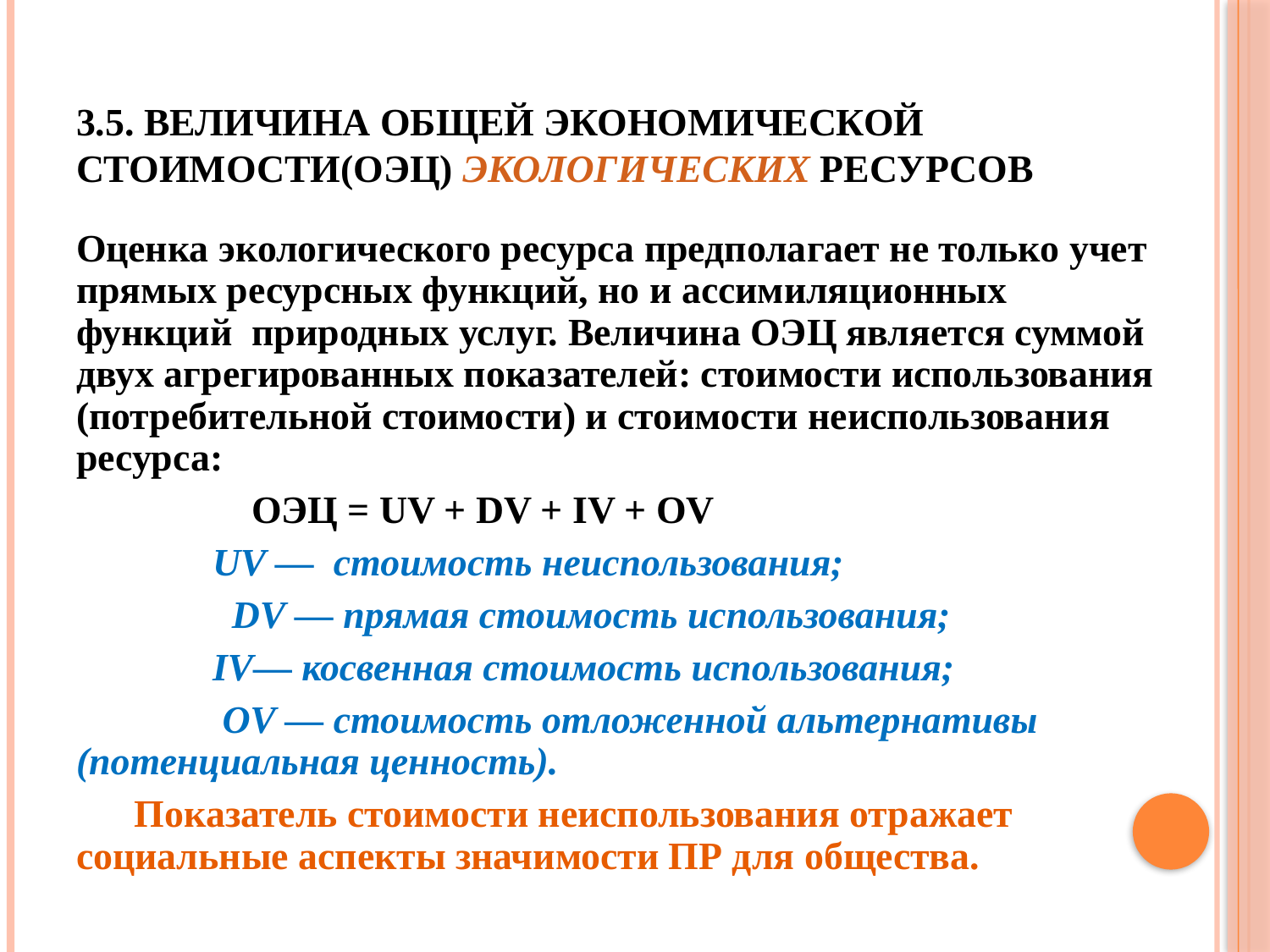

# 3.5. ВЕЛИЧИНА ОБЩЕЙ ЭКОНОМИЧЕСКОЙ СТОИМОСТИ(ОЭЦ) ЭКОЛОГИЧЕСКИХ РЕСУРСОВ
Оценка экологического ресурса предполагает не только учет прямых ресурсных функций, но и ассимиляционных функций  природных услуг. Величина ОЭЦ является суммой двух агрегированных показателей: стоимости использования (потребительной стоимости) и стоимости неиспользования ресурса:
                  ОЭЦ = UV + DV + IV + OV
              UV —  стоимость неиспользования;
                DV — прямая стоимость использования;
              IV— косвенная стоимость использования;
               OV — стоимость отложенной альтернативы (потенциальная ценность).
      Показатель стоимости неиспользования отражает социальные аспекты значимости ПР для общества.